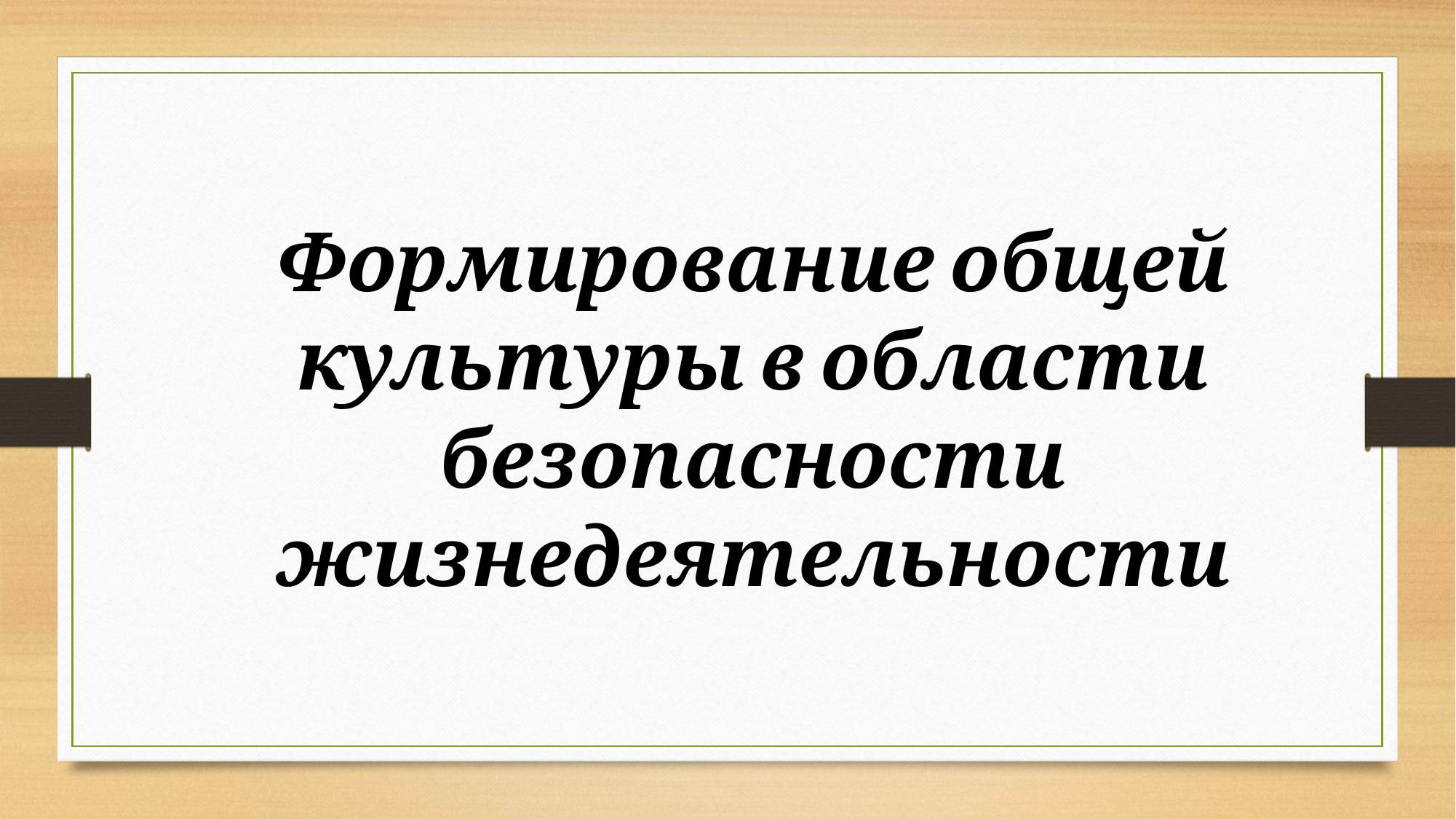

Формирование общей культуры в области безопасности жизнедеятельности